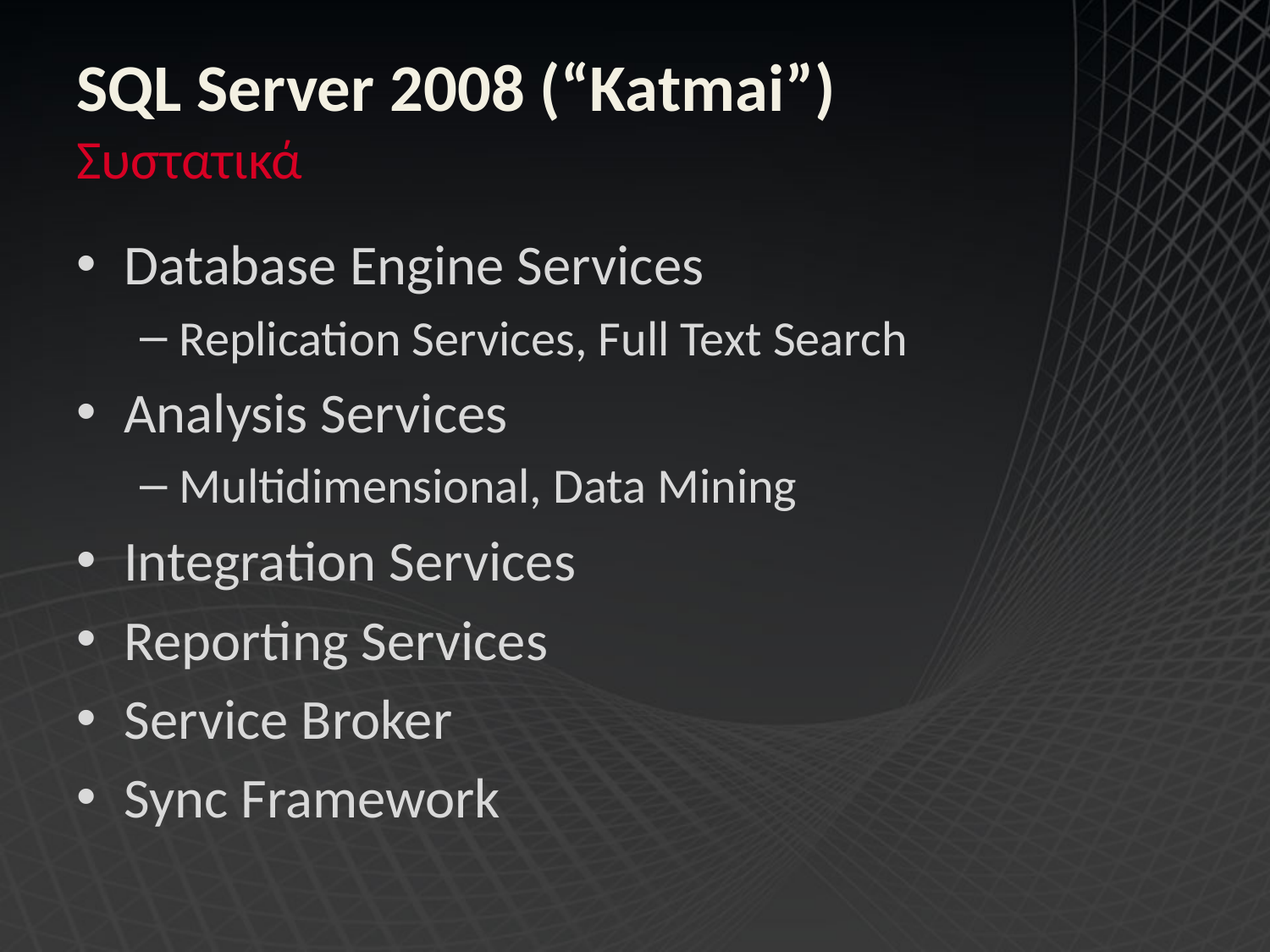

# SQL Server 2008 (“Katmai”) Συστατικά
Database Engine Services
Replication Services, Full Text Search
Analysis Services
Multidimensional, Data Mining
Integration Services
Reporting Services
Service Broker
Sync Framework